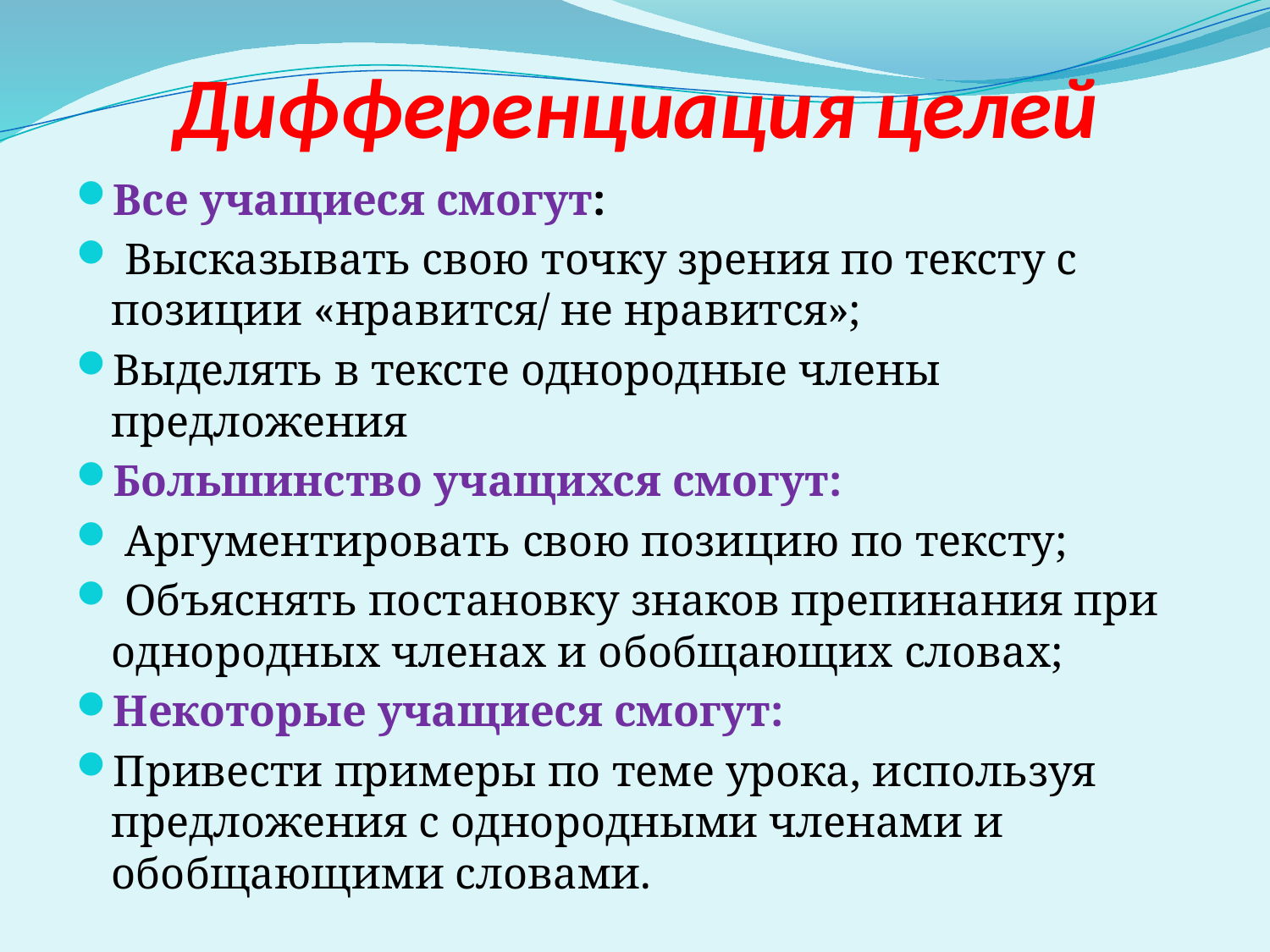

# Дифференциация целей
Все учащиеся смогут:
 Высказывать свою точку зрения по тексту с позиции «нравится/ не нравится»;
Выделять в тексте однородные члены предложения
Большинство учащихся смогут:
 Аргументировать свою позицию по тексту;
 Объяснять постановку знаков препинания при однородных членах и обобщающих словах;
Некоторые учащиеся смогут:
Привести примеры по теме урока, используя предложения с однородными членами и обобщающими словами.